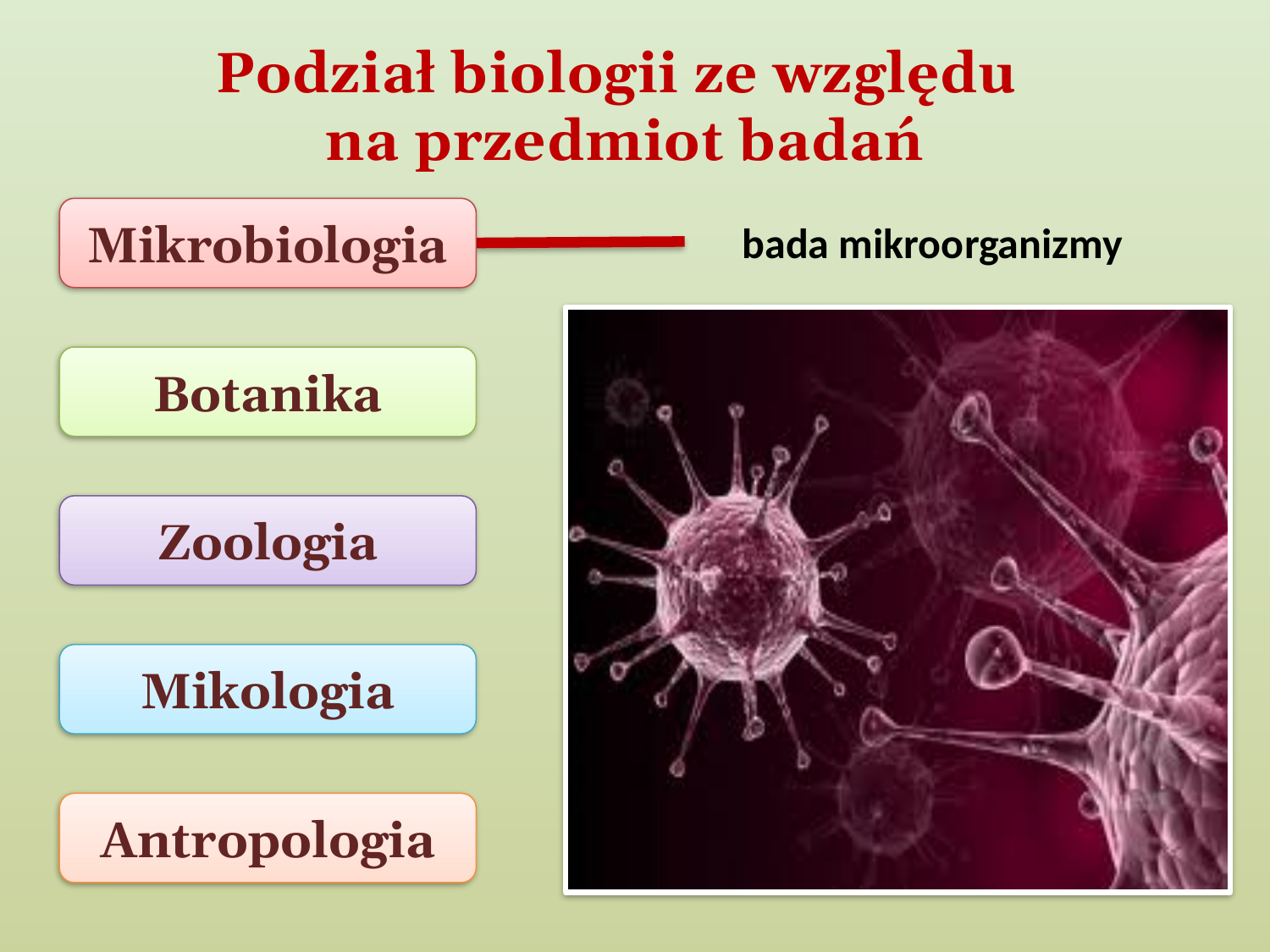

Podział biologii ze względu
na przedmiot badań
Mikrobiologia
bada mikroorganizmy

Botanika
Zoologia
Mikologia
Antropologia
Autor: Elżbieta Jarębska